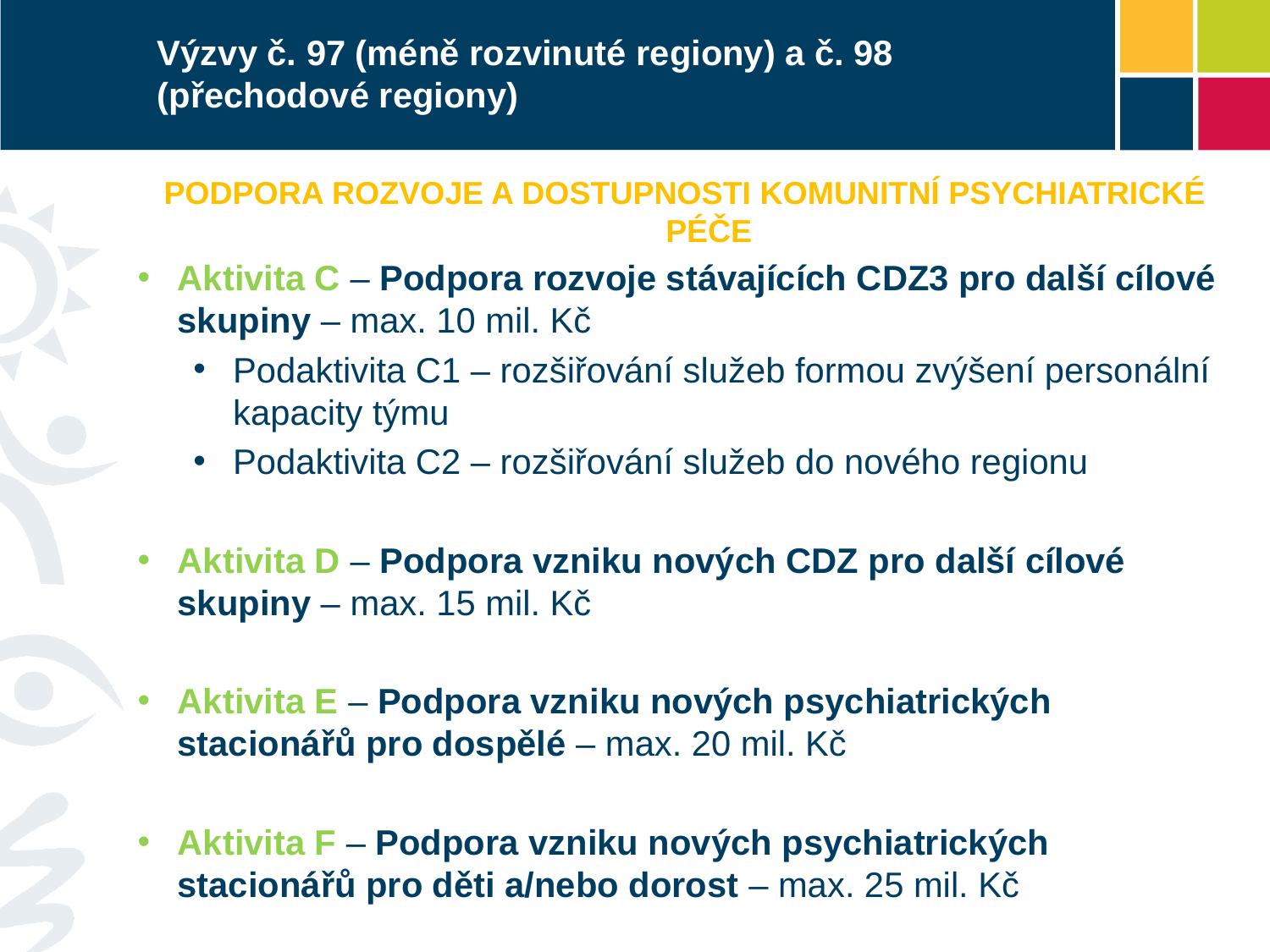

Výzvy č. 97 (méně rozvinuté regiony) a č. 98 (přechodové regiony)
Podpora rozvoje a dostupnosti komunitní psychiatrické péče
Aktivita C – Podpora rozvoje stávajících CDZ3 pro další cílové skupiny – max. 10 mil. Kč
Podaktivita C1 – rozšiřování služeb formou zvýšení personální kapacity týmu
Podaktivita C2 – rozšiřování služeb do nového regionu

Aktivita D – Podpora vzniku nových CDZ pro další cílové skupiny – max. 15 mil. Kč

Aktivita E – Podpora vzniku nových psychiatrických stacionářů pro dospělé – max. 20 mil. Kč

Aktivita F – Podpora vzniku nových psychiatrických stacionářů pro děti a/nebo dorost – max. 25 mil. Kč